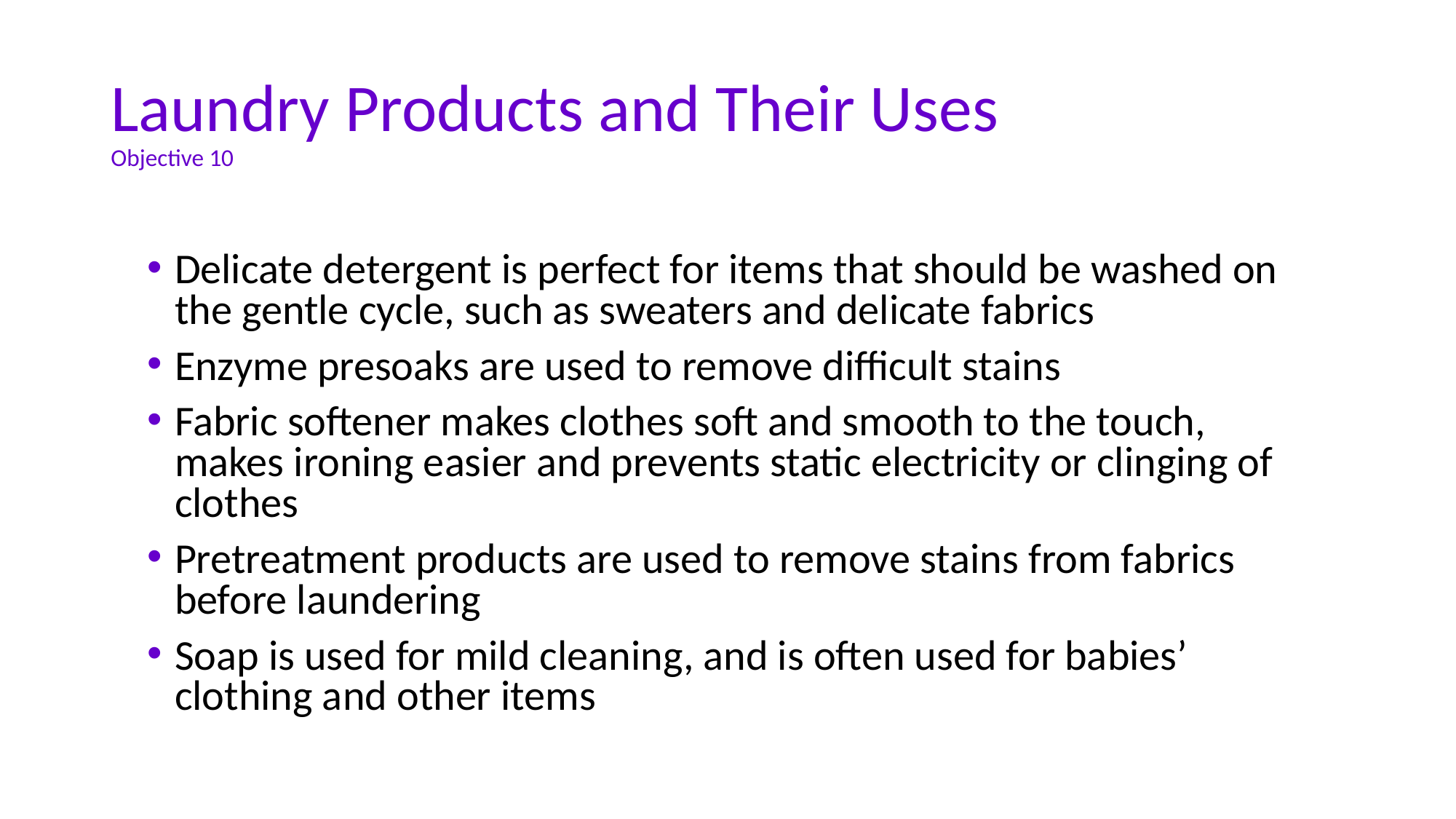

# Laundry Products and Their Uses Objective 10
Delicate detergent is perfect for items that should be washed on the gentle cycle, such as sweaters and delicate fabrics
Enzyme presoaks are used to remove difficult stains
Fabric softener makes clothes soft and smooth to the touch, makes ironing easier and prevents static electricity or clinging of clothes
Pretreatment products are used to remove stains from fabrics before laundering
Soap is used for mild cleaning, and is often used for babies’ clothing and other items